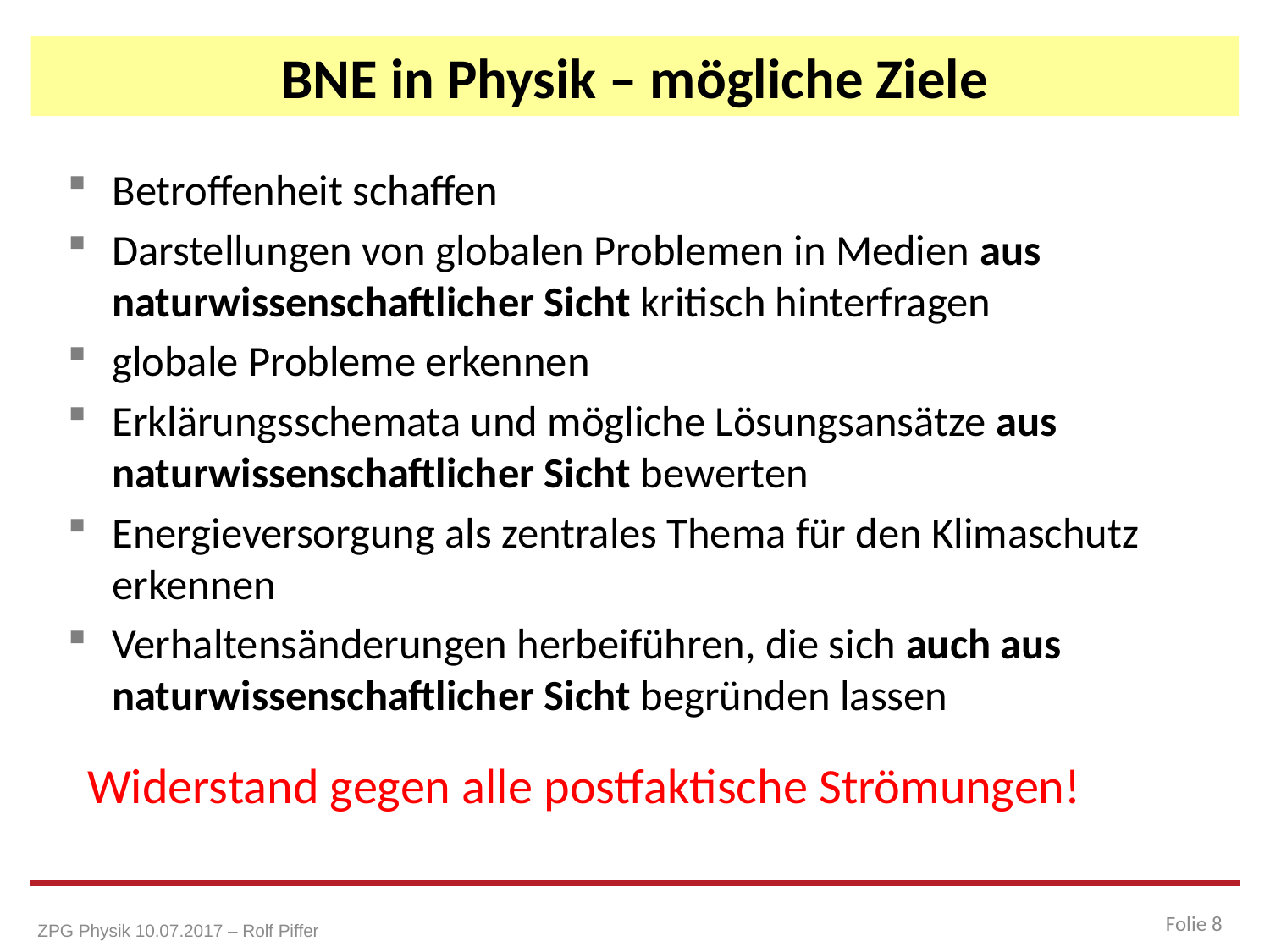

# BNE in Physik – mögliche Ziele
Betroffenheit schaffen
Darstellungen von globalen Problemen in Medien aus naturwissenschaftlicher Sicht kritisch hinterfragen
globale Probleme erkennen
Erklärungsschemata und mögliche Lösungsansätze aus naturwissenschaftlicher Sicht bewerten
Energieversorgung als zentrales Thema für den Klimaschutz erkennen
Verhaltensänderungen herbeiführen, die sich auch aus naturwissenschaftlicher Sicht begründen lassen

Widerstand gegen alle postfaktische Strömungen!
Folie 8
ZPG Physik 10.07.2017 – Rolf Piffer